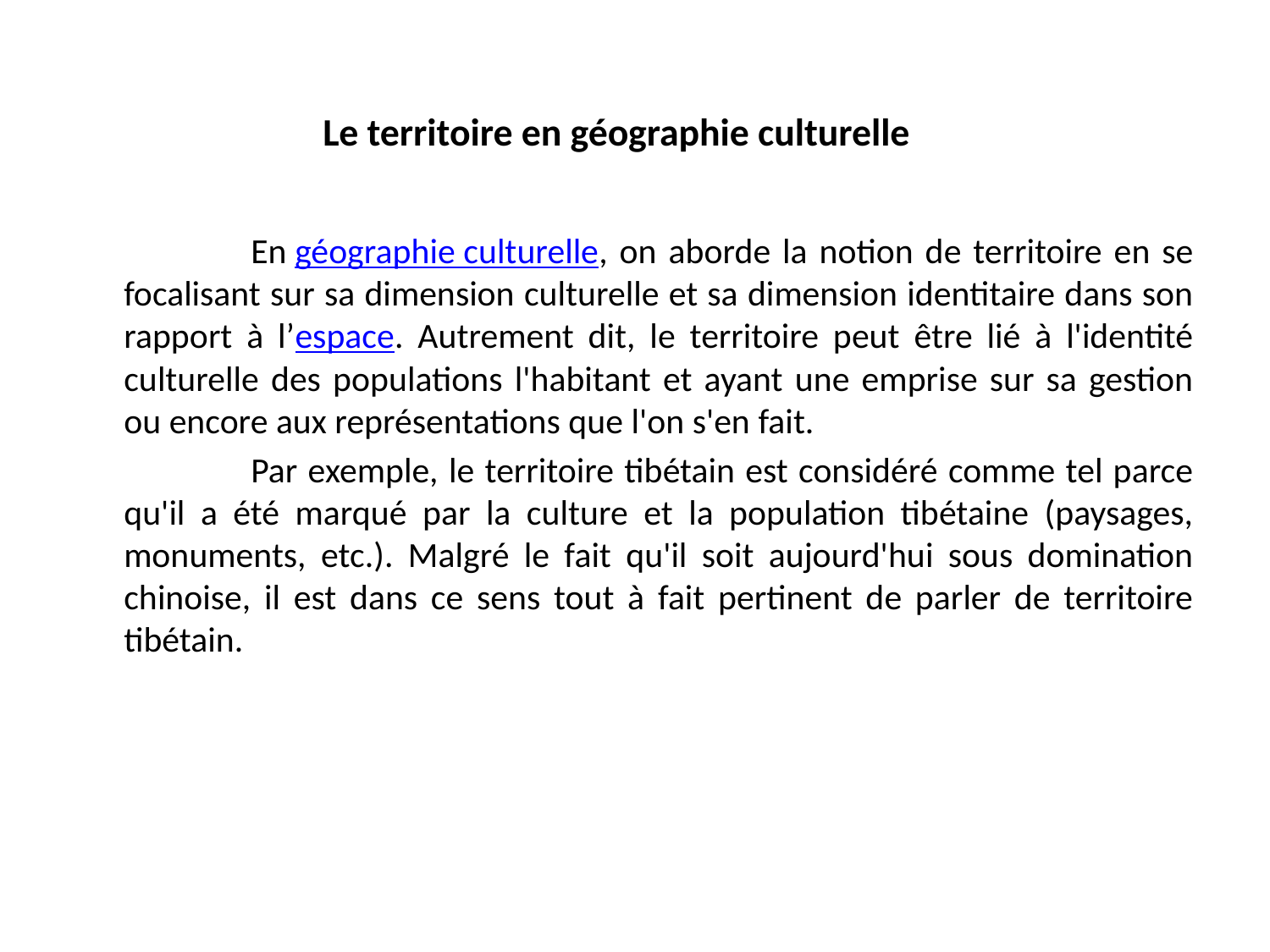

# Le territoire en géographie culturelle
		En géographie culturelle, on aborde la notion de territoire en se focalisant sur sa dimension culturelle et sa dimension identitaire dans son rapport à l’espace. Autrement dit, le territoire peut être lié à l'identité culturelle des populations l'habitant et ayant une emprise sur sa gestion ou encore aux représentations que l'on s'en fait.
		Par exemple, le territoire tibétain est considéré comme tel parce qu'il a été marqué par la culture et la population tibétaine (paysages, monuments, etc.). Malgré le fait qu'il soit aujourd'hui sous domination chinoise, il est dans ce sens tout à fait pertinent de parler de territoire tibétain.